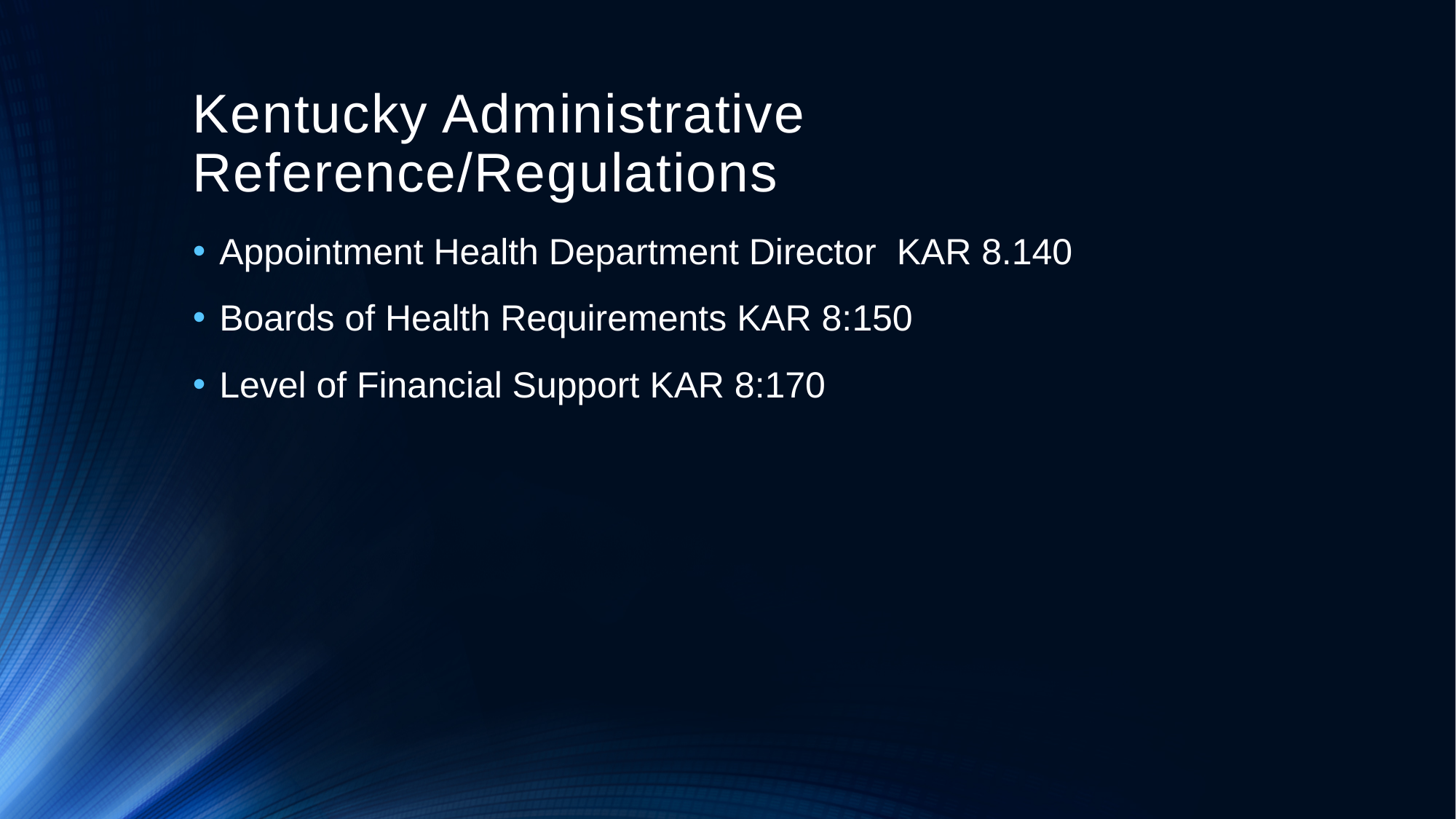

# Kentucky Administrative Reference/Regulations
Appointment Health Department Director  KAR 8.140
Boards of Health Requirements KAR 8:150
Level of Financial Support KAR 8:170